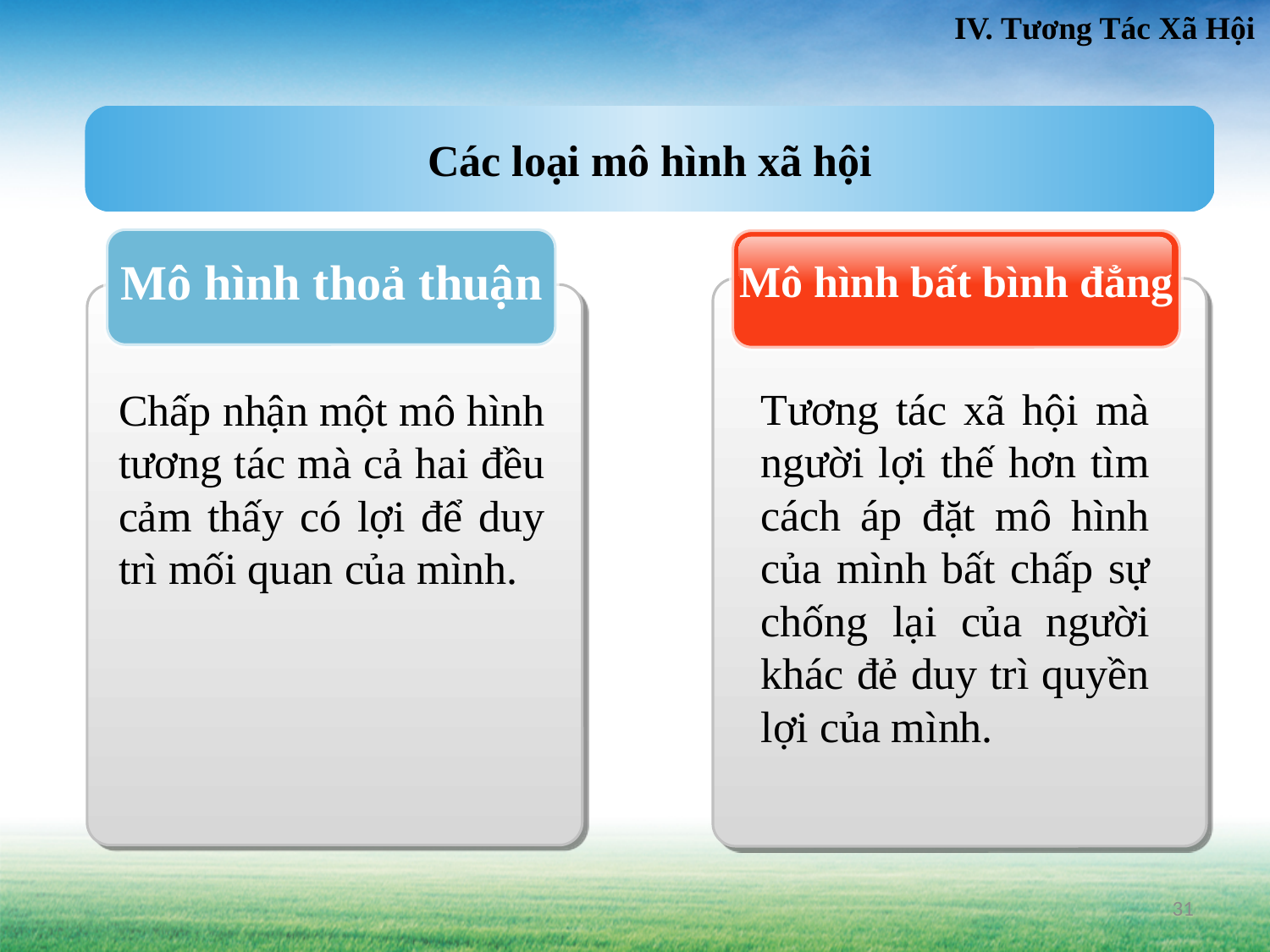

IV. Tương Tác Xã Hội
Các loại mô hình xã hội

Mô hình thoả thuận

Mô hình bất bình đẳng

Tương tác xã hội mà người lợi thế hơn tìm cách áp đặt mô hình của mình bất chấp sự chống lại của người khác đẻ duy trì quyền lợi của mình.

Chấp nhận một mô hình tương tác mà cả hai đều cảm thấy có lợi để duy trì mối quan của mình.

31